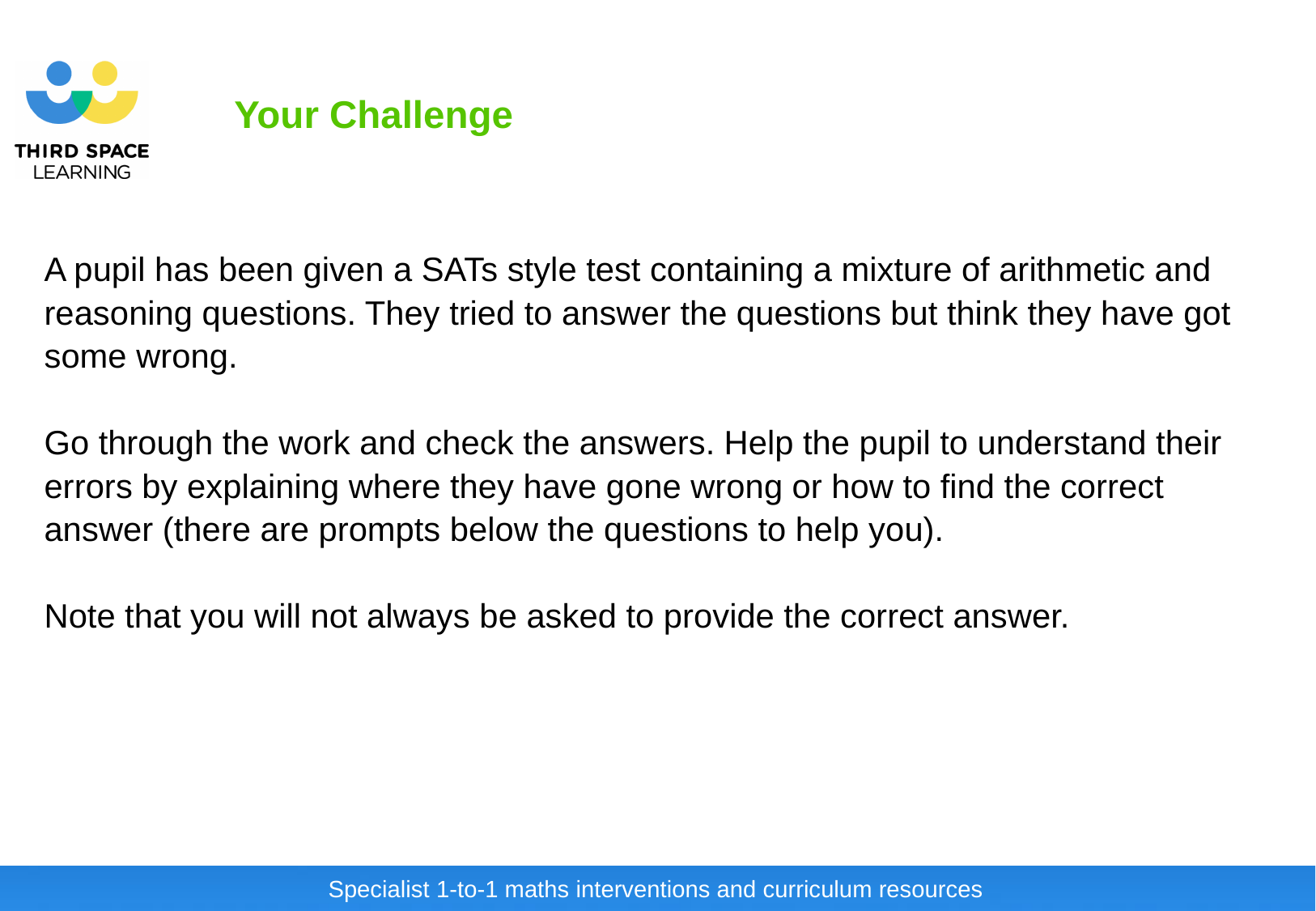

Your Challenge
A pupil has been given a SATs style test containing a mixture of arithmetic and reasoning questions. They tried to answer the questions but think they have got some wrong.

Go through the work and check the answers. Help the pupil to understand their errors by explaining where they have gone wrong or how to find the correct answer (there are prompts below the questions to help you).

Note that you will not always be asked to provide the correct answer.